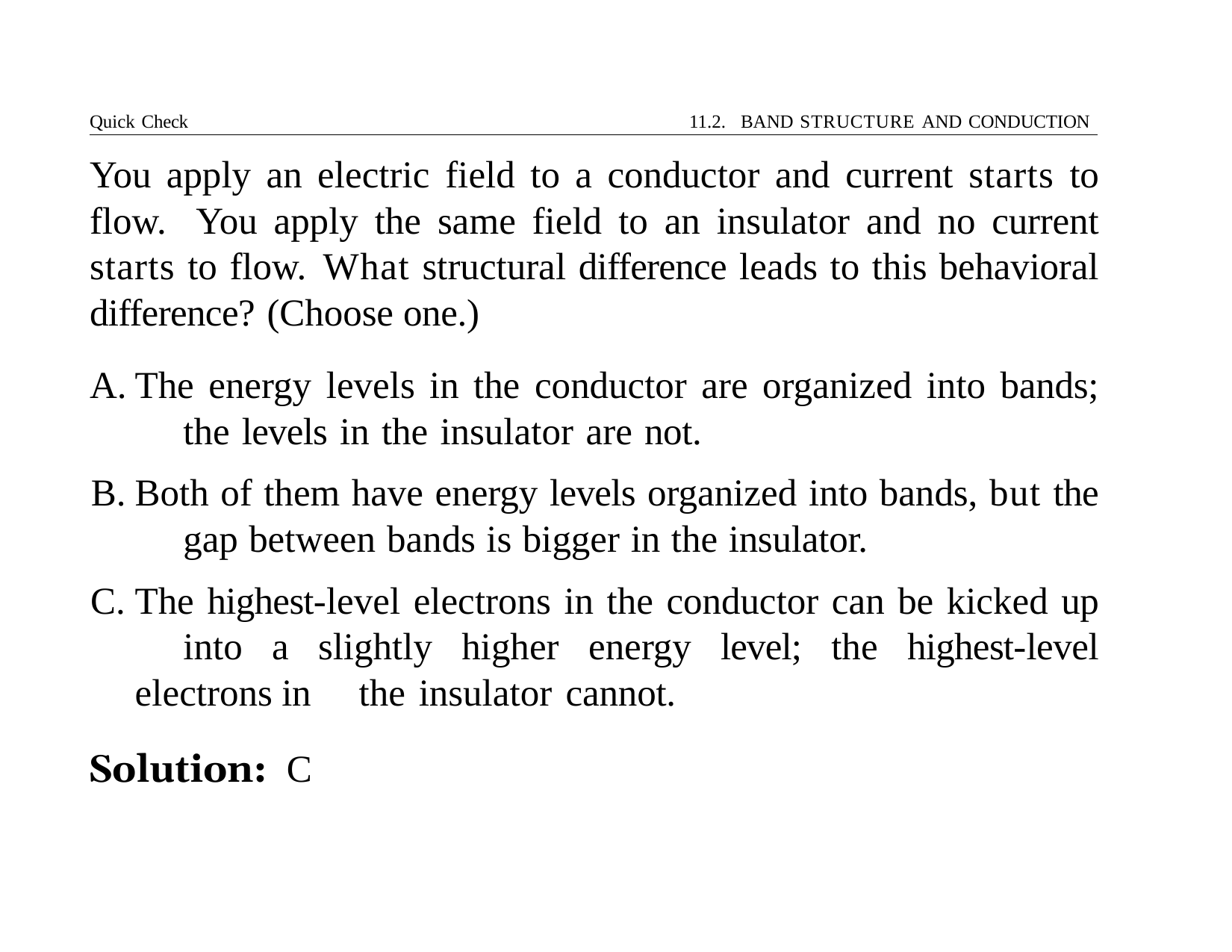

Quick Check	11.2.  BAND STRUCTURE AND CONDUCTION

# You apply an electric field to a conductor and current starts to flow.  You apply the same field to an insulator and no current starts to flow. What structural difference leads to this behavioral difference? (Choose one.)
The energy levels in the conductor are organized into bands; 	the levels in the insulator are not.
Both of them have energy levels organized into bands, but the 	gap between bands is bigger in the insulator.
The highest-level electrons in the conductor can be kicked up 	into a slightly higher energy level; the highest-level electrons in 	the insulator cannot.
Solution:	C